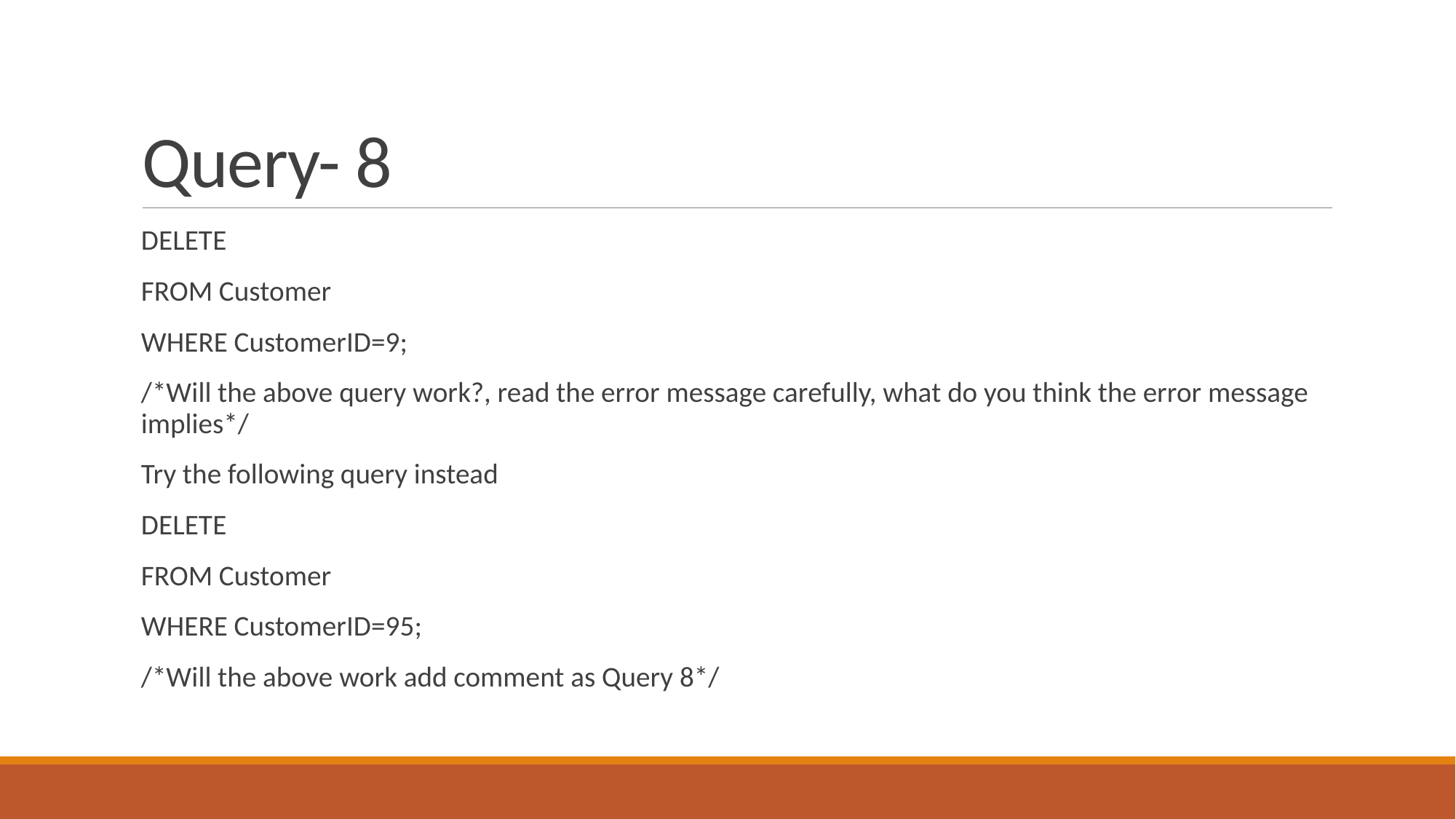

# Query- 8
DELETE
FROM Customer
WHERE CustomerID=9;
/*Will the above query work?, read the error message carefully, what do you think the error message implies*/
Try the following query instead
DELETE
FROM Customer
WHERE CustomerID=95;
/*Will the above work add comment as Query 8*/